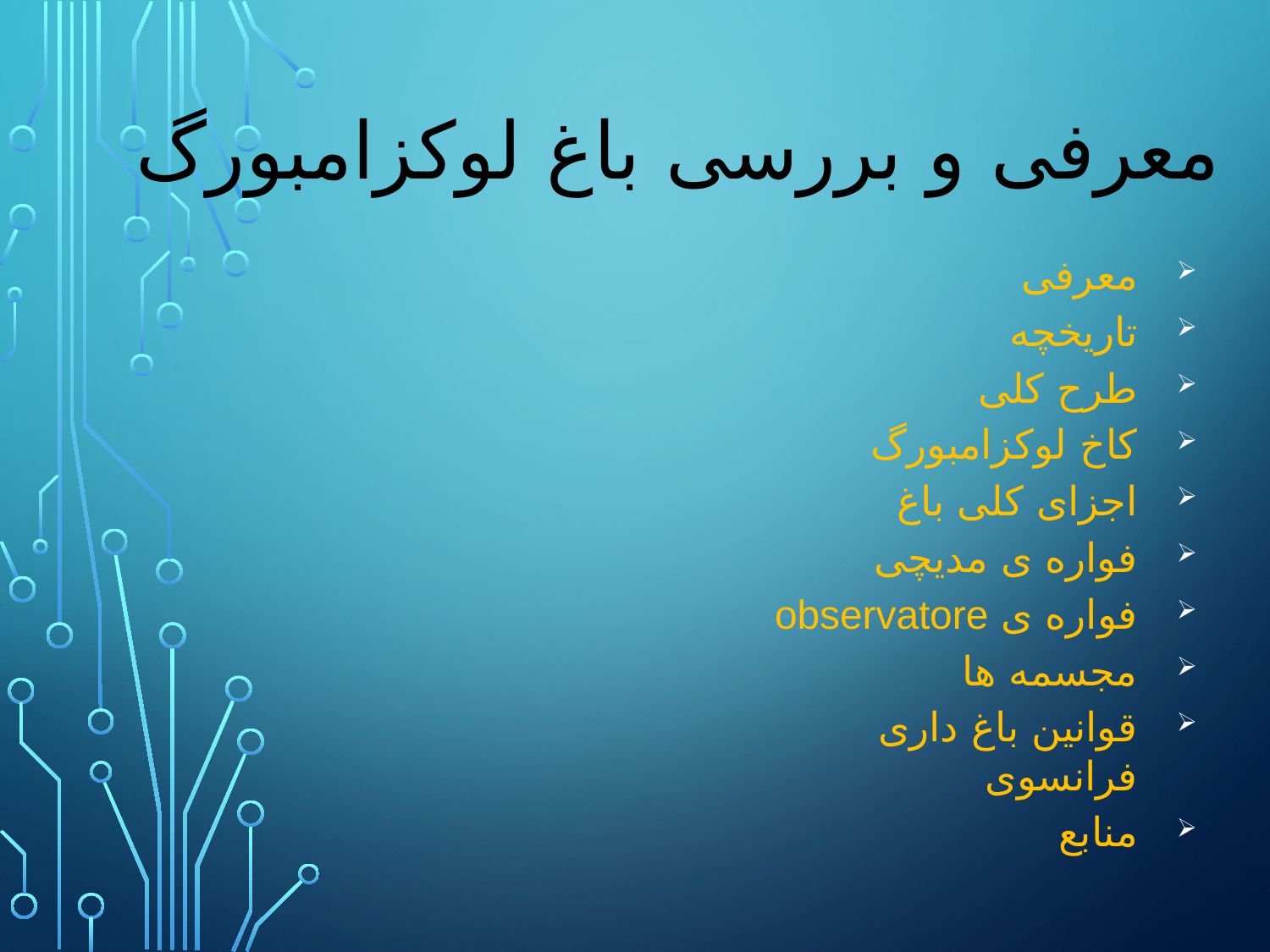

# معرفی و بررسی باغ لوکزامبورگ
معرفی
تاریخچه
طرح کلی
کاخ لوکزامبورگ
اجزای کلی باغ
فواره ی مدیچی
فواره ی observatore
مجسمه ها
قوانین باغ داری فرانسوی
منابع